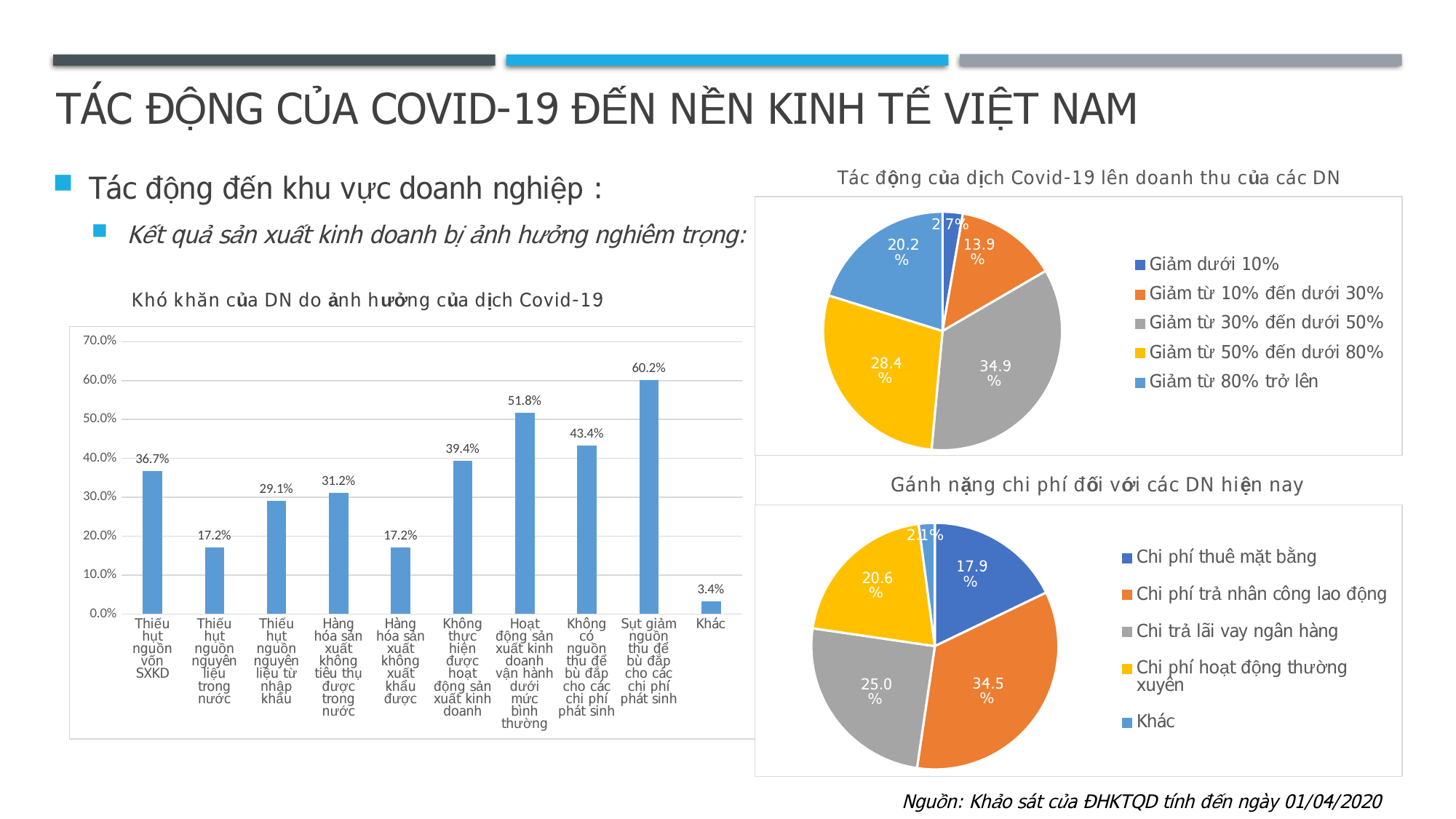

# Tác động của covid-19 đến nền kinh tế việt nam
Tác động của dịch Covid-19 lên doanh thu của các DN
Tác động đến khu vực doanh nghiệp :
Kết quả sản xuất kinh doanh bị ảnh hưởng nghiêm trọng:

[unsupported chart]

Khó khăn của DN do ảnh hưởng của dịch Covid-19

### Chart

| Category |  |
|---|---|
| Thiếu hụt nguồn vốn SXKD | 0.36687631027253675 |
| Thiếu hụt nguồn nguyên liệu trong nước | 0.1719077568134172 |
| Thiếu hụt nguồn nguyên liệu từ nhập khẩu | 0.2914046121593291 |
| Hàng hóa sản xuất không tiêu thụ được trong nước | 0.31236897274633124 |
| Hàng hóa sản xuất không xuất khẩu được | 0.1719077568134172 |
| Không thực hiện được hoạt động sản xuất kinh doanh | 0.3941299790356394 |
| Hoạt động sản xuất kinh doanh vận hành dưới mức bình thường | 0.5178197064989518 |
| Không có nguồn thu để bù đắp cho các chi phí phát sinh | 0.4339622641509434 |
| Sụt giảm nguồn thu để bù đắp cho các chi phí phát sinh | 0.6016771488469602 |
| Khác | 0.033542976939203356 |
Gánh nặng chi phí đối với các DN hiện nay

[unsupported chart]

Nguồn: Khảo sát của ĐHKTQD tính đến ngày 01/04/2020